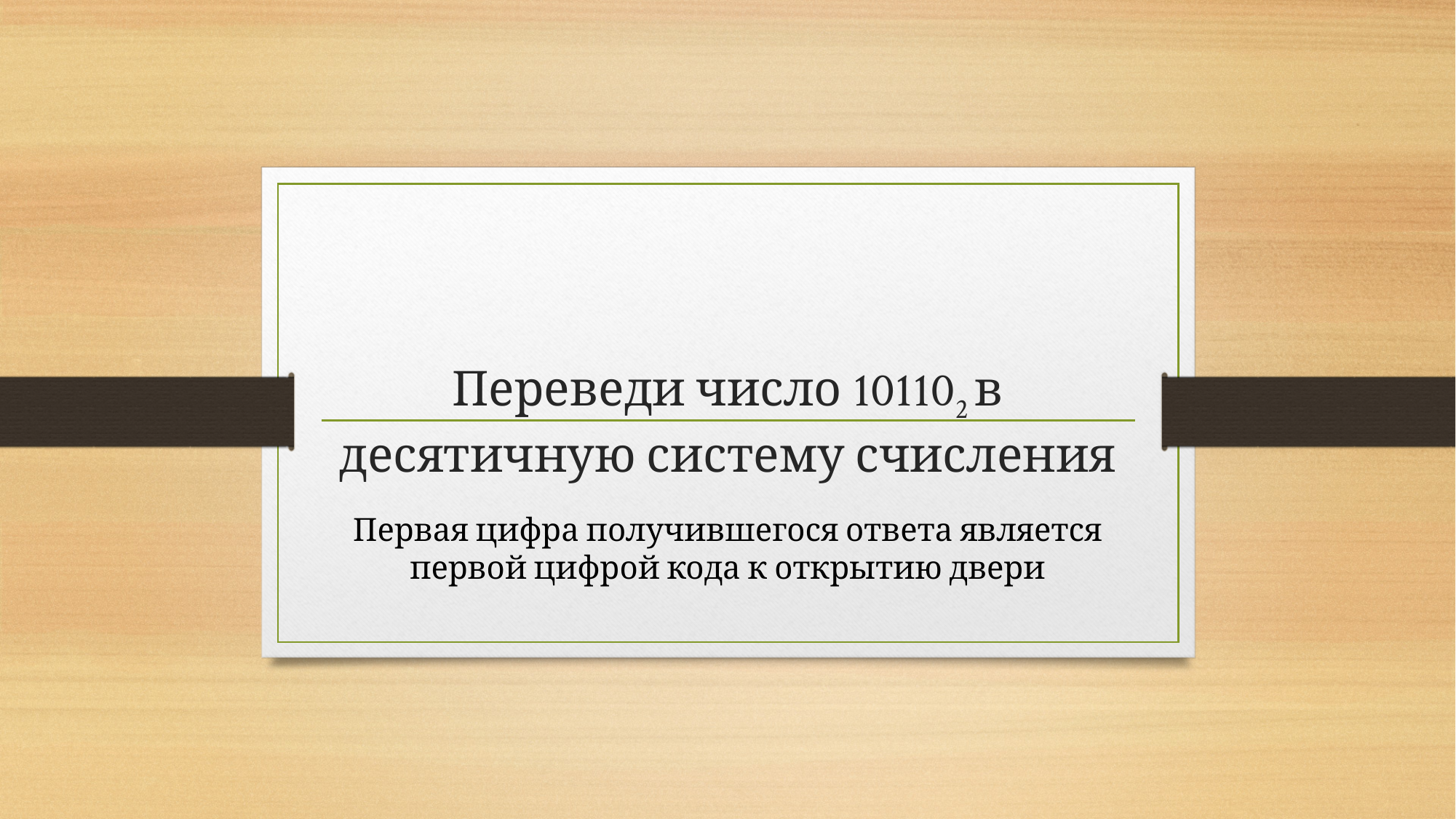

# Переведи число 101102 в десятичную систему счисления

Первая цифра получившегося ответа является первой цифрой кода к открытию двери